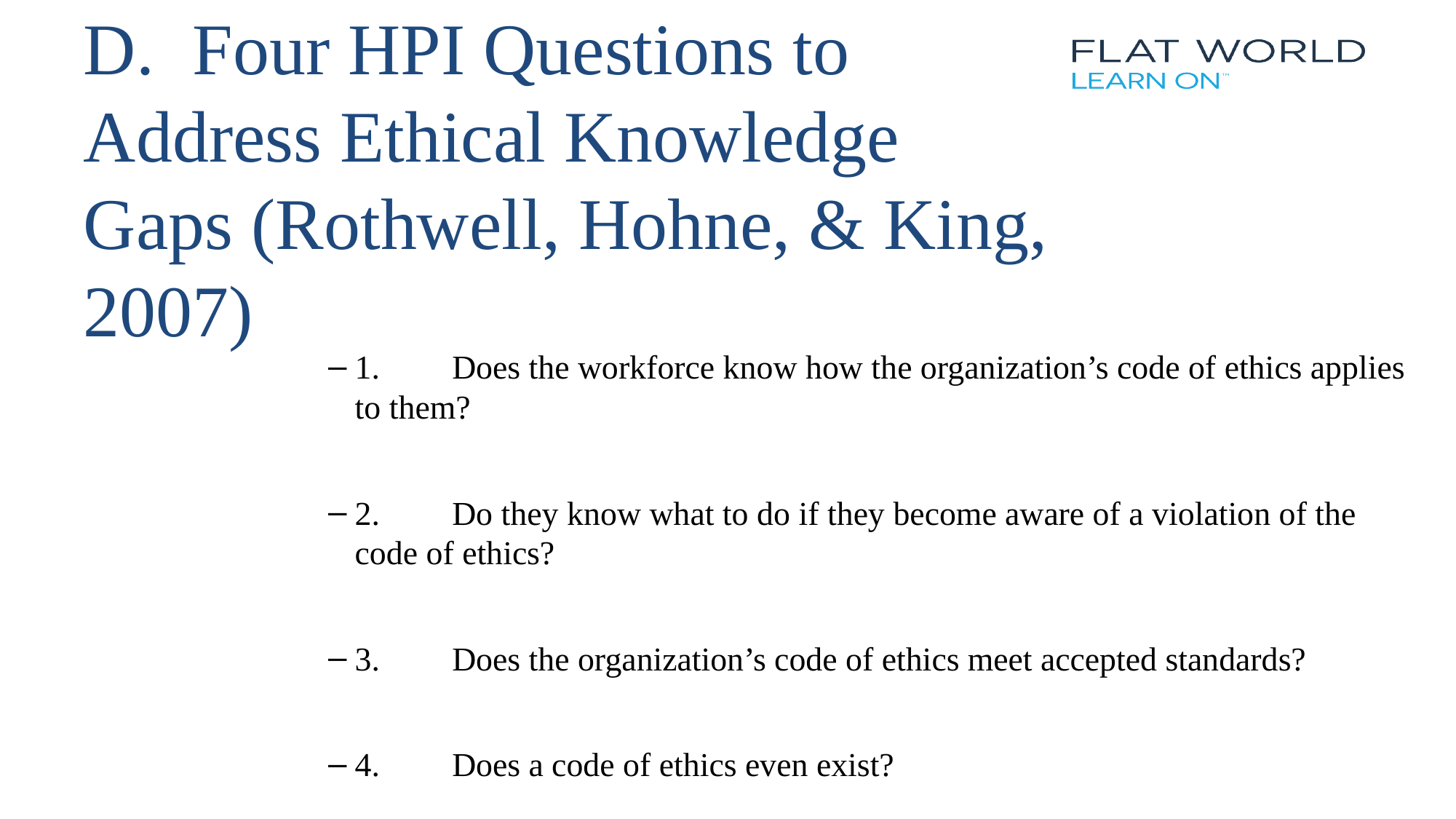

# D.	Four HPI Questions to Address Ethical Knowledge Gaps (Rothwell, Hohne, & King, 2007)
1.	Does the workforce know how the organization’s code of ethics applies to them?

2.	Do they know what to do if they become aware of a violation of the code of ethics?

3.	Does the organization’s code of ethics meet accepted standards?

4.	Does a code of ethics even exist?